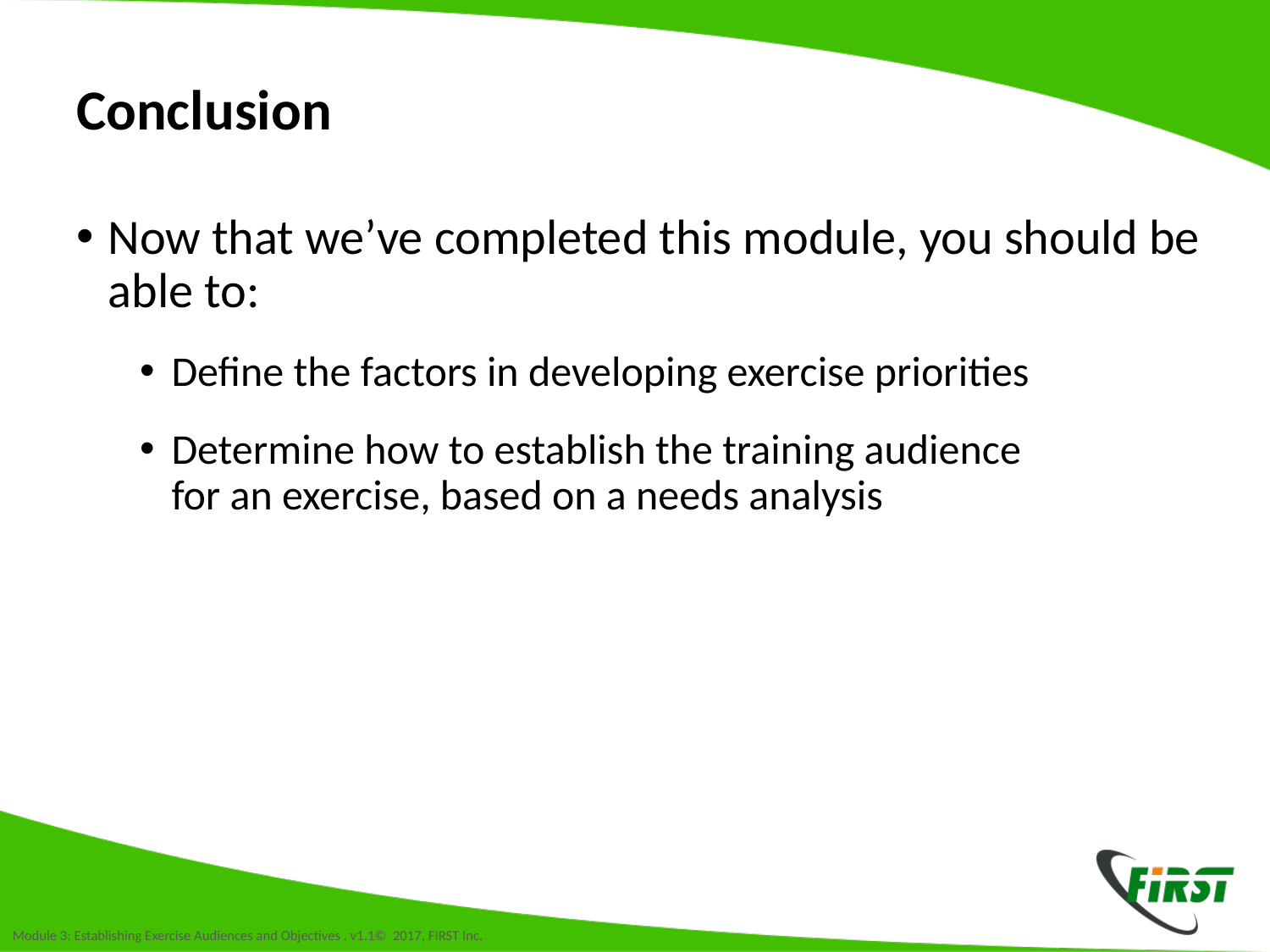

# Conclusion
Now that we’ve completed this module, you should be able to:
Define the factors in developing exercise priorities
Determine how to establish the training audience
for an exercise, based on a needs analysis